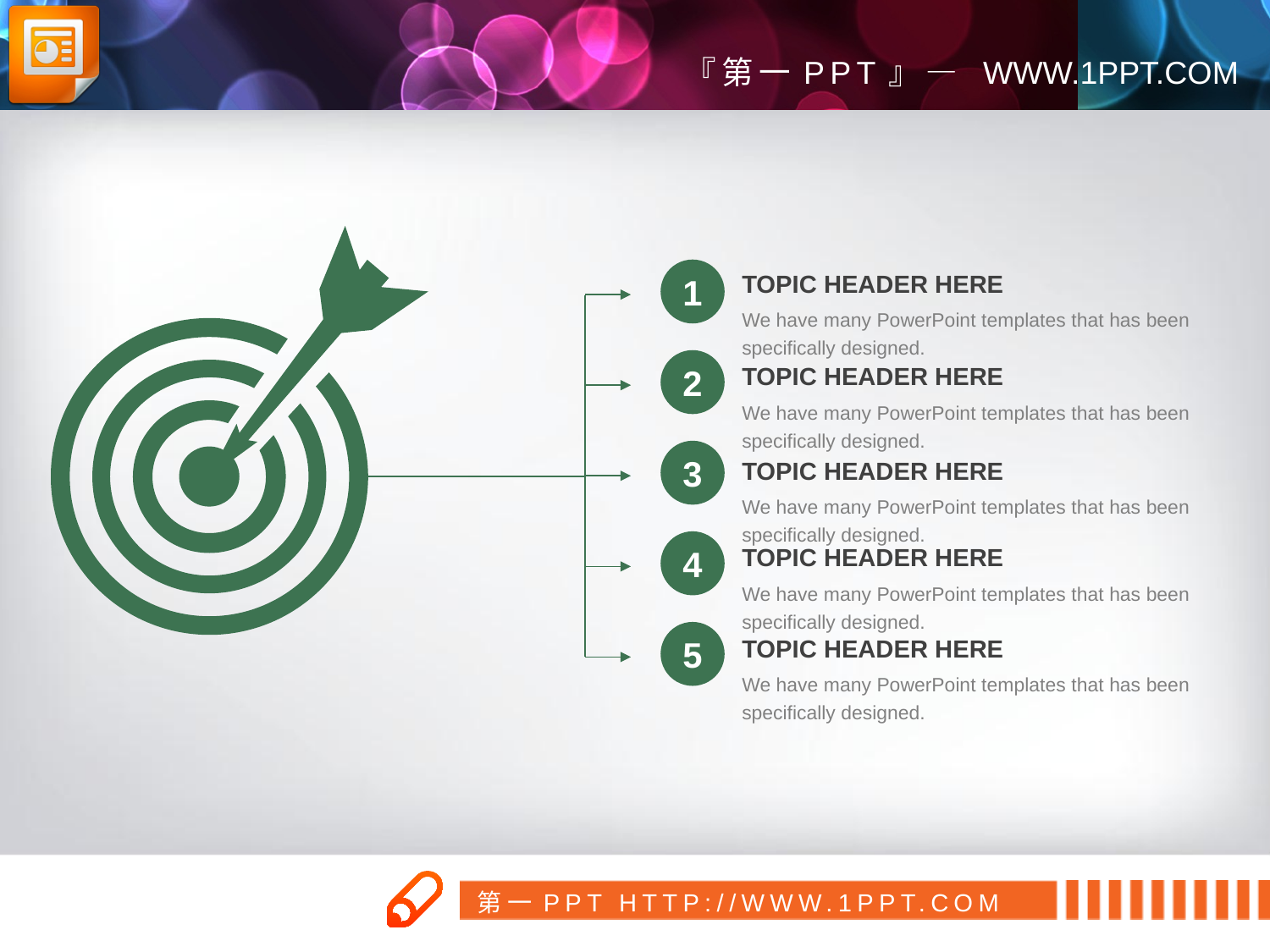

1
TOPIC HEADER HERE
We have many PowerPoint templates that has been specifically designed.

2
TOPIC HEADER HERE
We have many PowerPoint templates that has been specifically designed.

3

TOPIC HEADER HERE
We have many PowerPoint templates that has been specifically designed.
4
TOPIC HEADER HERE
We have many PowerPoint templates that has been specifically designed.
5
TOPIC HEADER HERE
We have many PowerPoint templates that has been specifically designed.